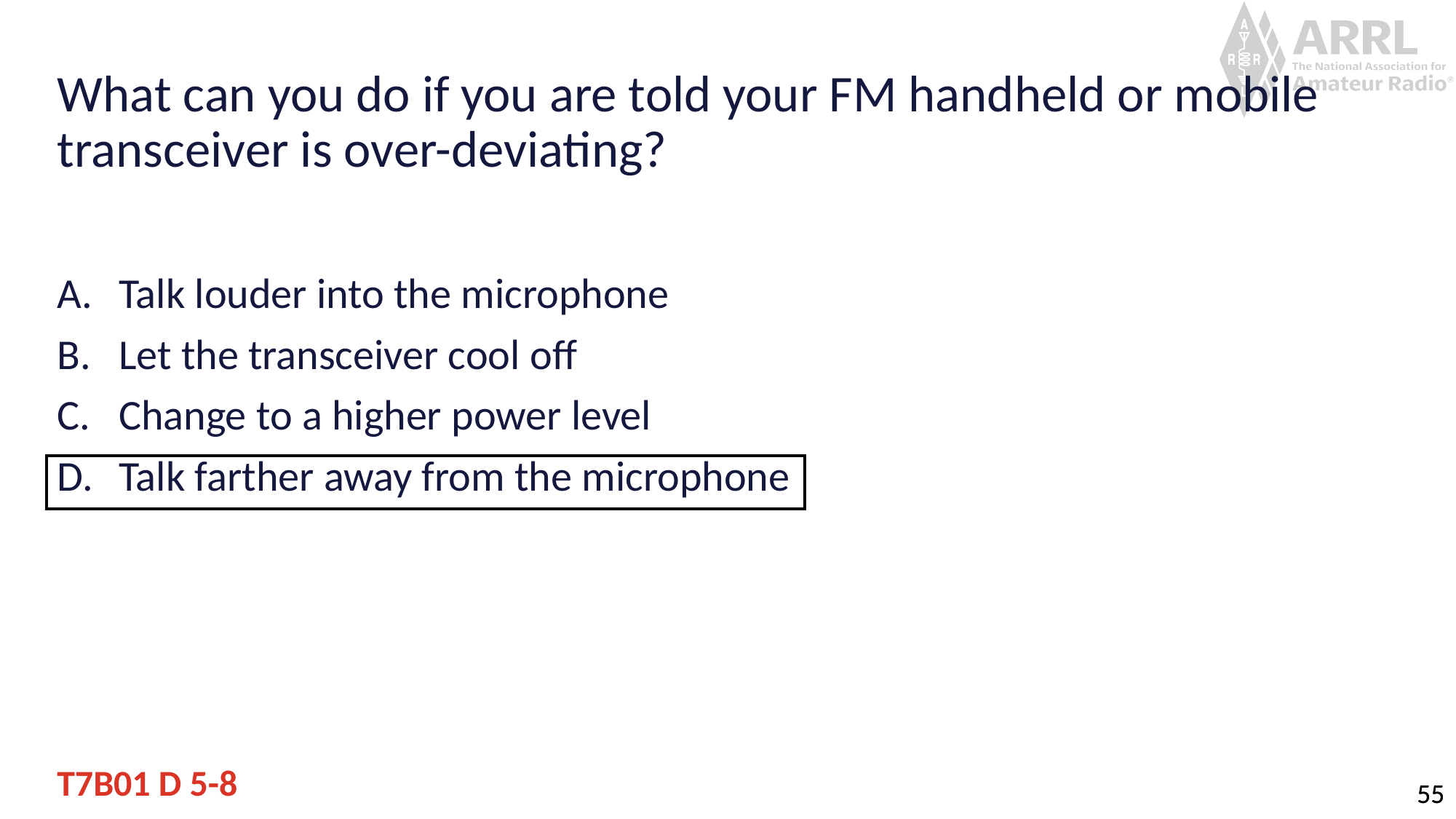

# What can you do if you are told your FM handheld or mobile transceiver is over-deviating?
Talk louder into the microphone
Let the transceiver cool off
Change to a higher power level
Talk farther away from the microphone

T7B01 D 5-8